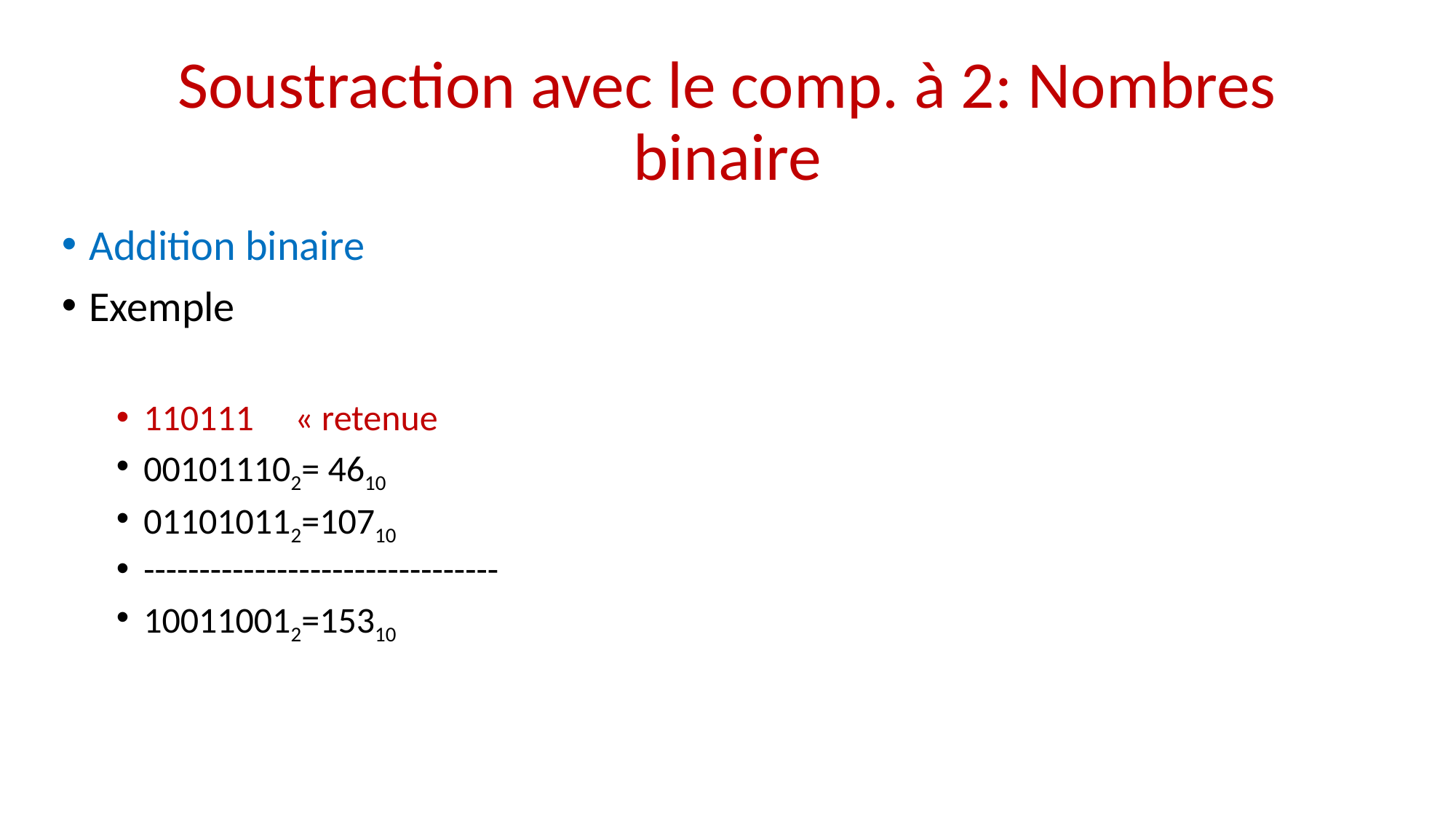

# Soustraction avec le comp. à 2: Nombres binaire
Addition binaire
Exemple

110111     « retenue
001011102= 4610
011010112=10710
--------------------------------
100110012=15310